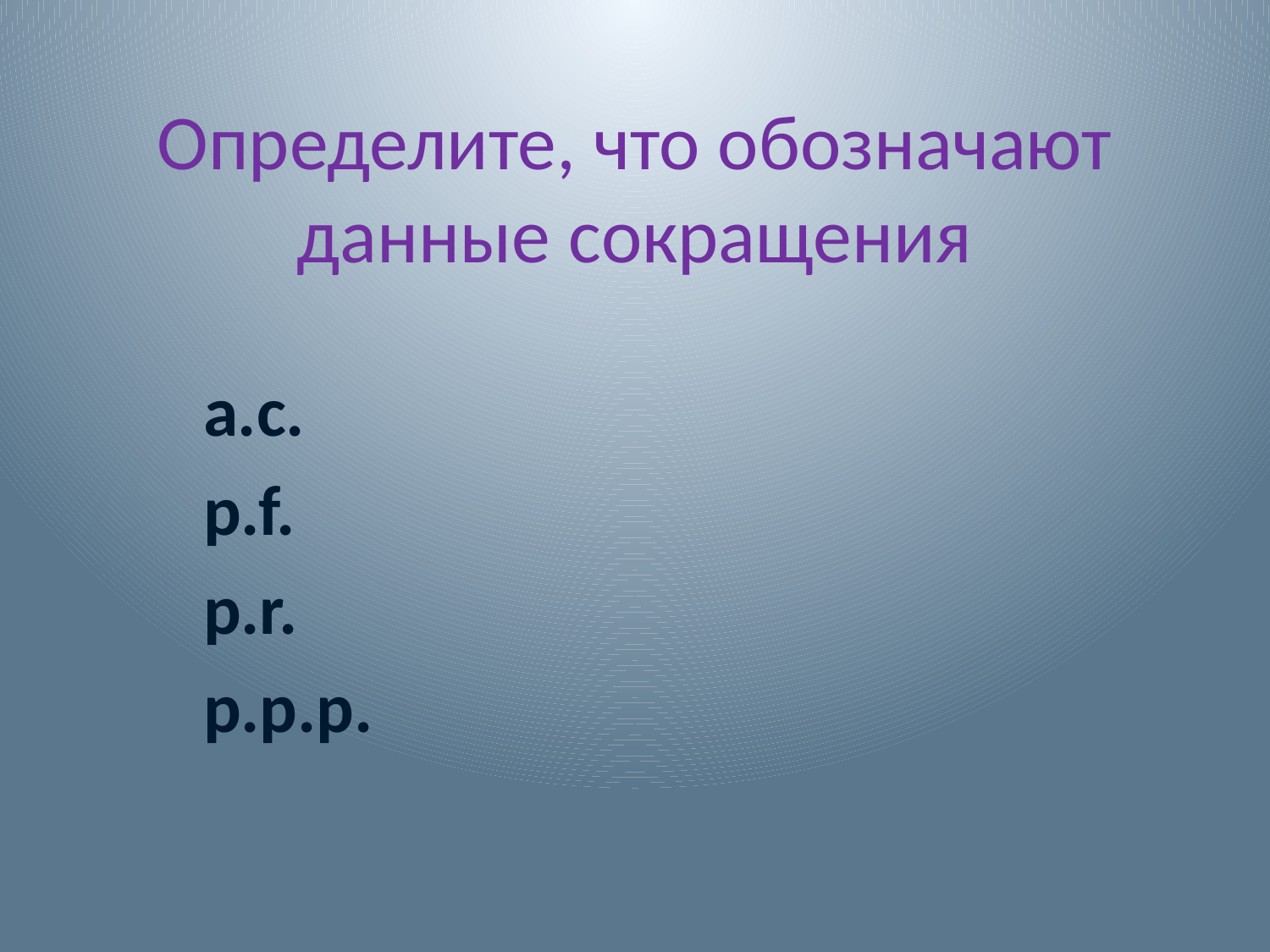

# Определите, что обозначают данные сокращения
a.c.
p.f.
p.r.
p.p.p.